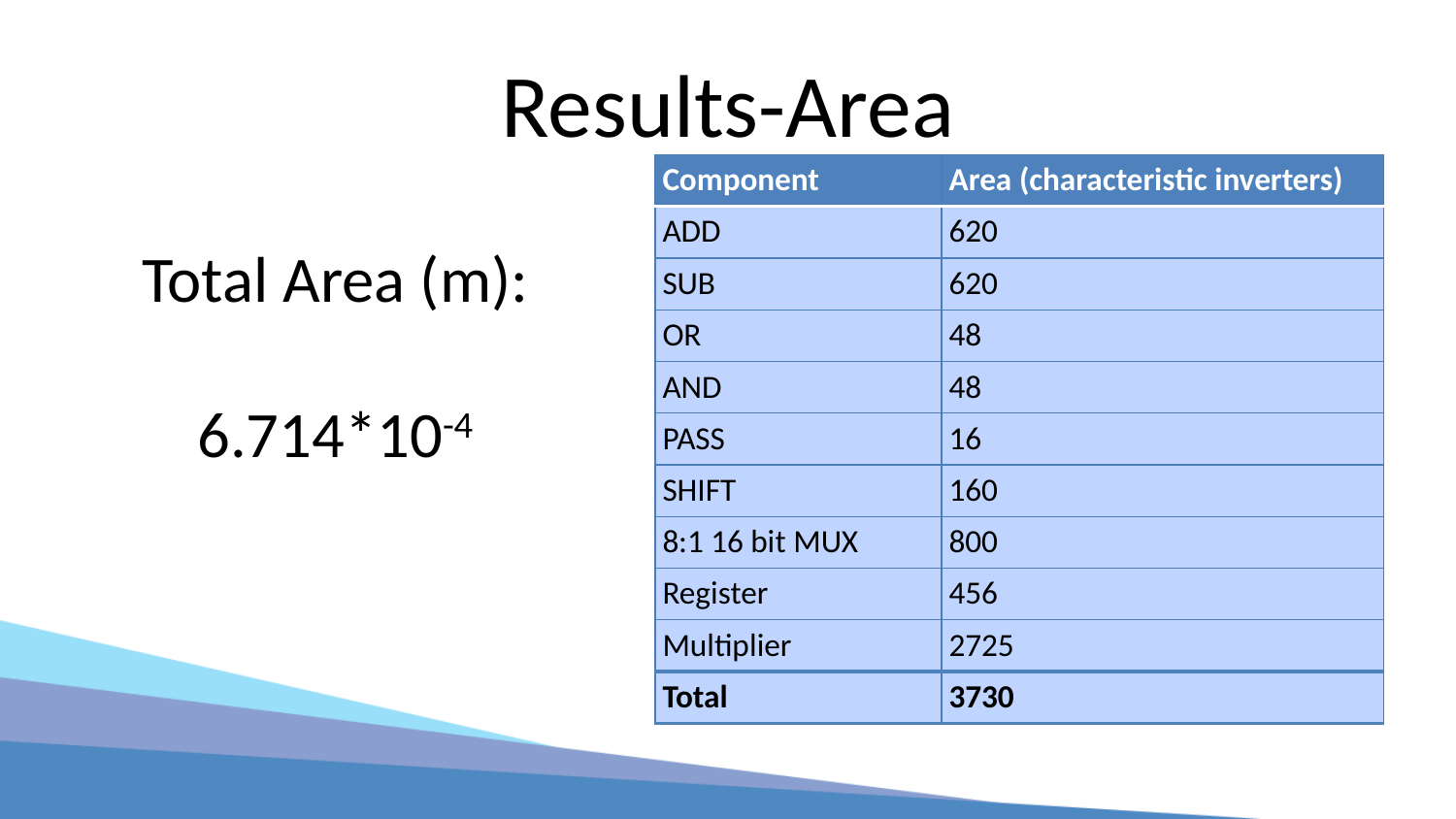

# Results-Area
| Component | Area (characteristic inverters) |
| --- | --- |
| ADD | 620 |
| SUB | 620 |
| OR | 48 |
| AND | 48 |
| PASS | 16 |
| SHIFT | 160 |
| 8:1 16 bit MUX | 800 |
| Register | 456 |
| Multiplier | 2725 |
| Total | 3730 |
Total Area (m):

6.714*10-4